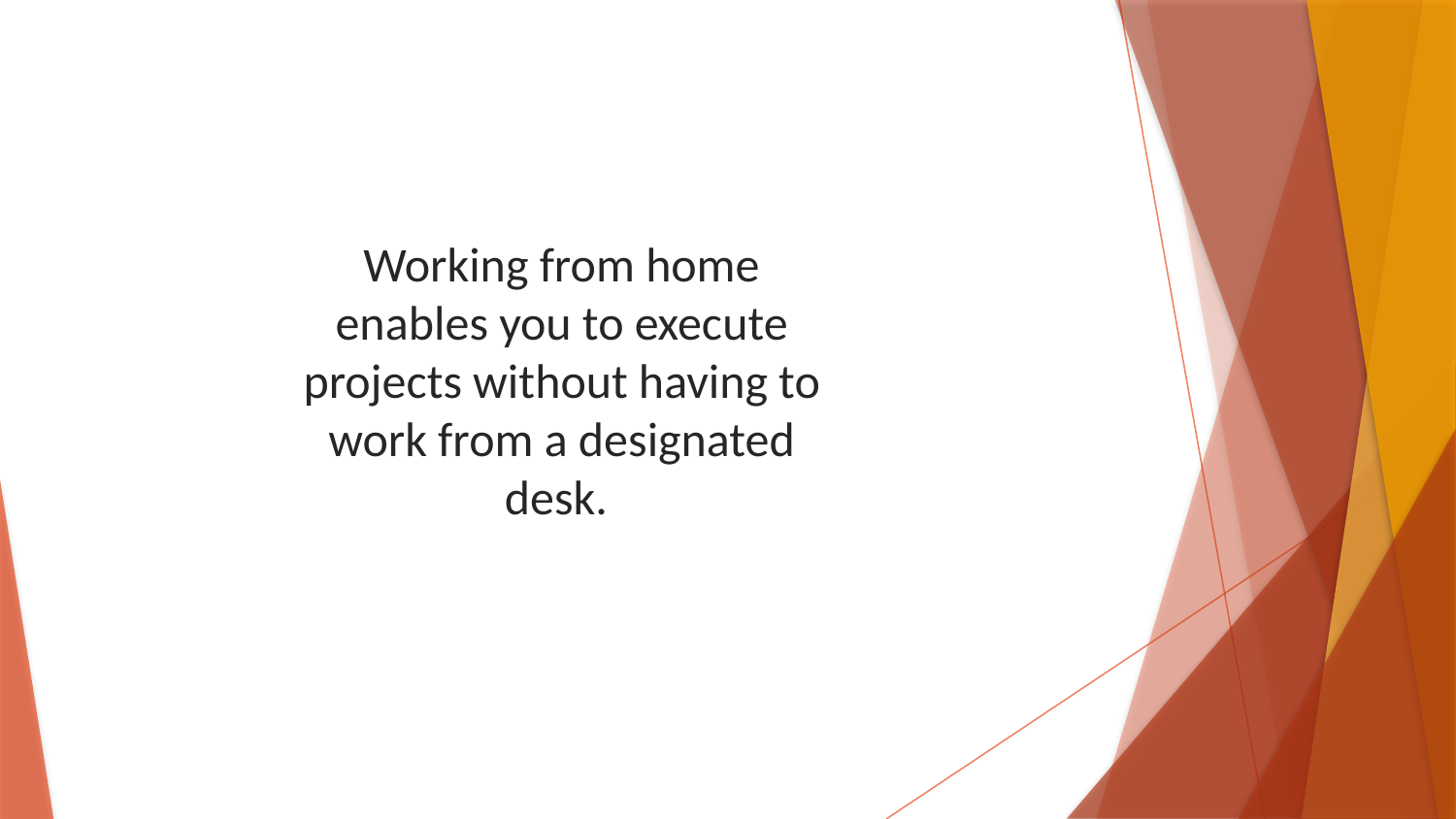

Working from home enables you to execute projects without having to work from a designated desk.